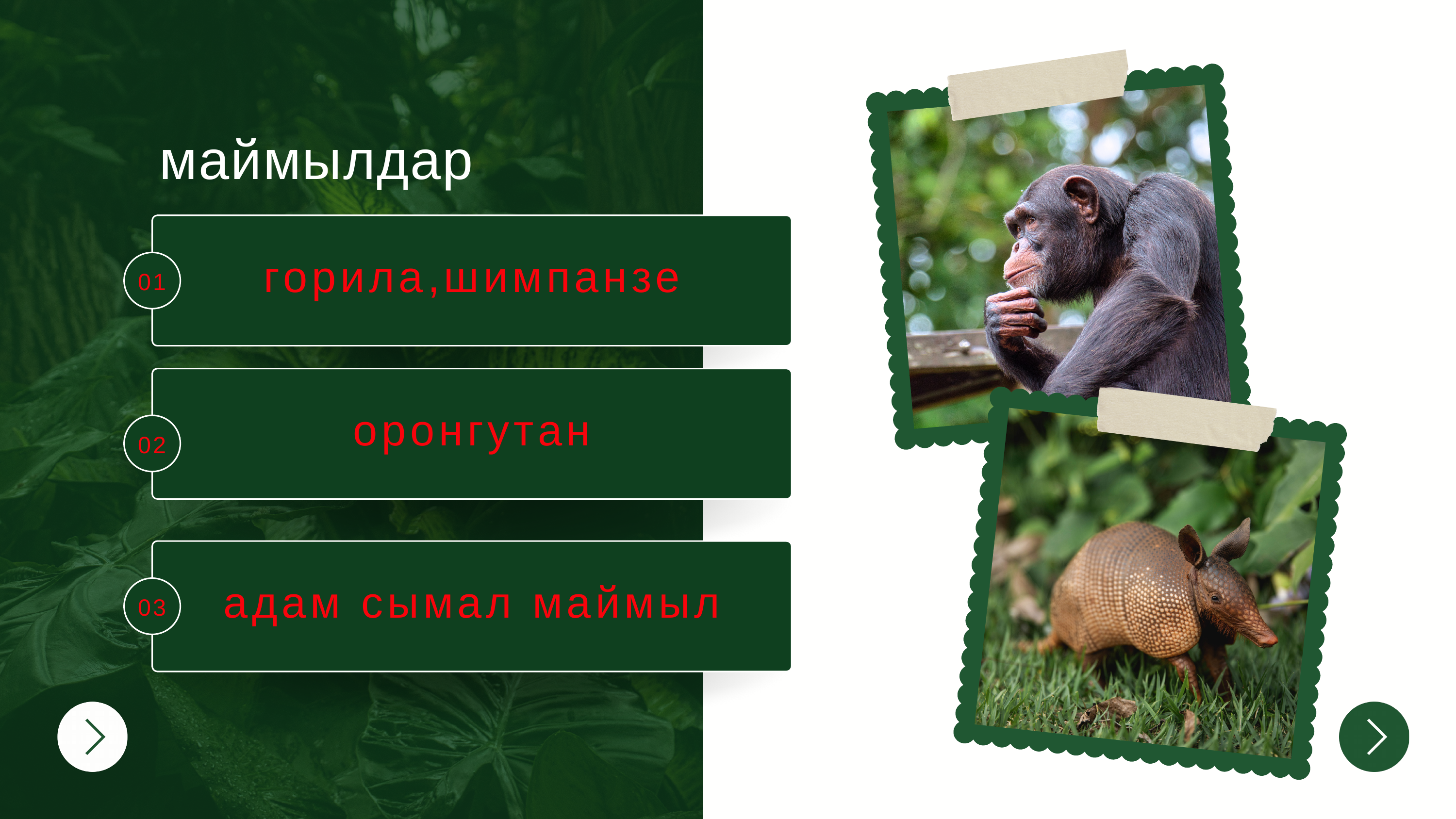

маймылдар

горила,шимпанзе

01

оронгутан

02

адам сымал маймыл

03